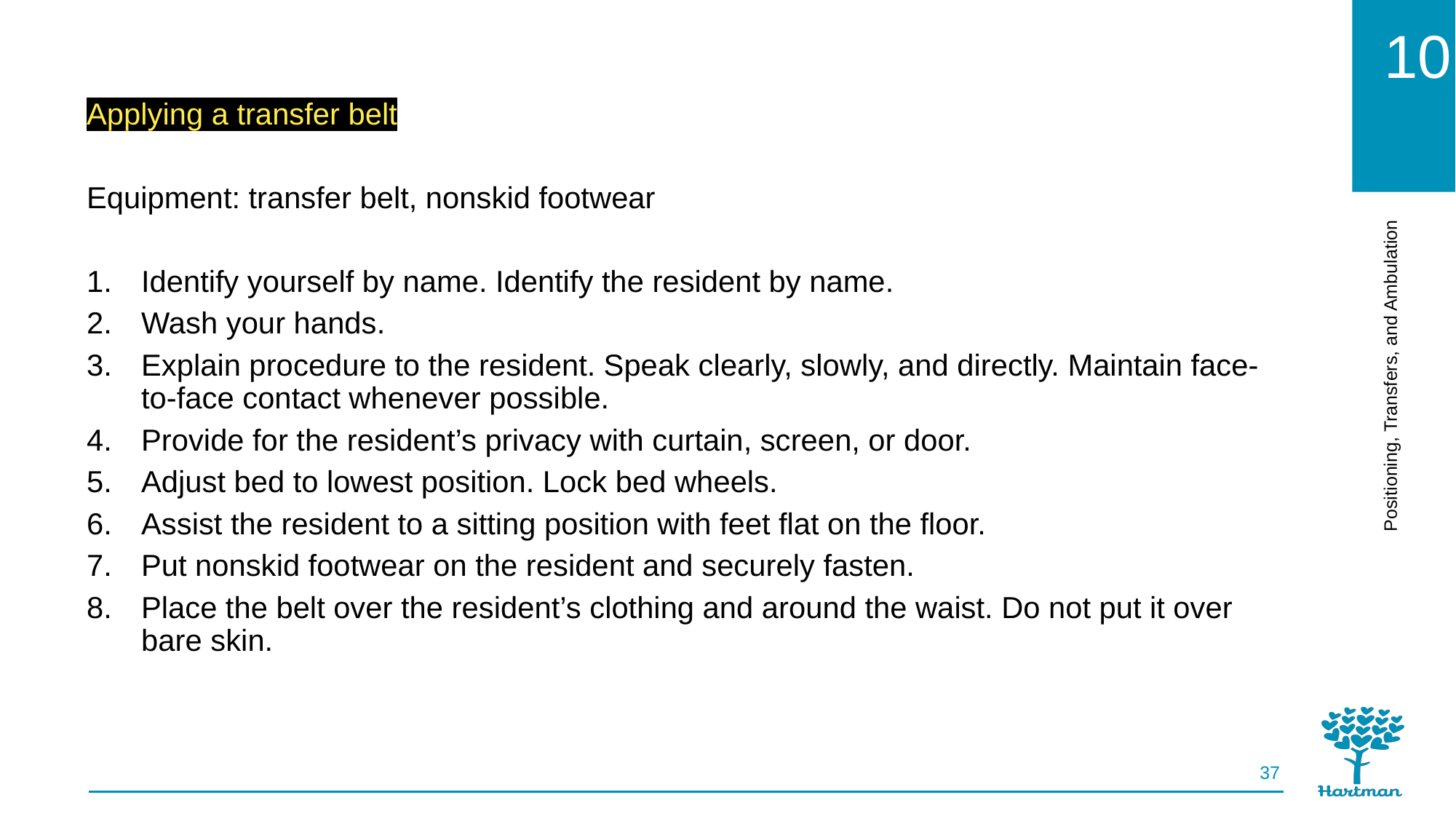

Applying a transfer belt

Equipment: transfer belt, nonskid footwear

Identify yourself by name. Identify the resident by name.
Wash your hands.
Explain procedure to the resident. Speak clearly, slowly, and directly. Maintain face-to-face contact whenever possible.
Provide for the resident’s privacy with curtain, screen, or door.
Adjust bed to lowest position. Lock bed wheels.
Assist the resident to a sitting position with feet flat on the floor.
Put nonskid footwear on the resident and securely fasten.
Place the belt over the resident’s clothing and around the waist. Do not put it over bare skin.

37